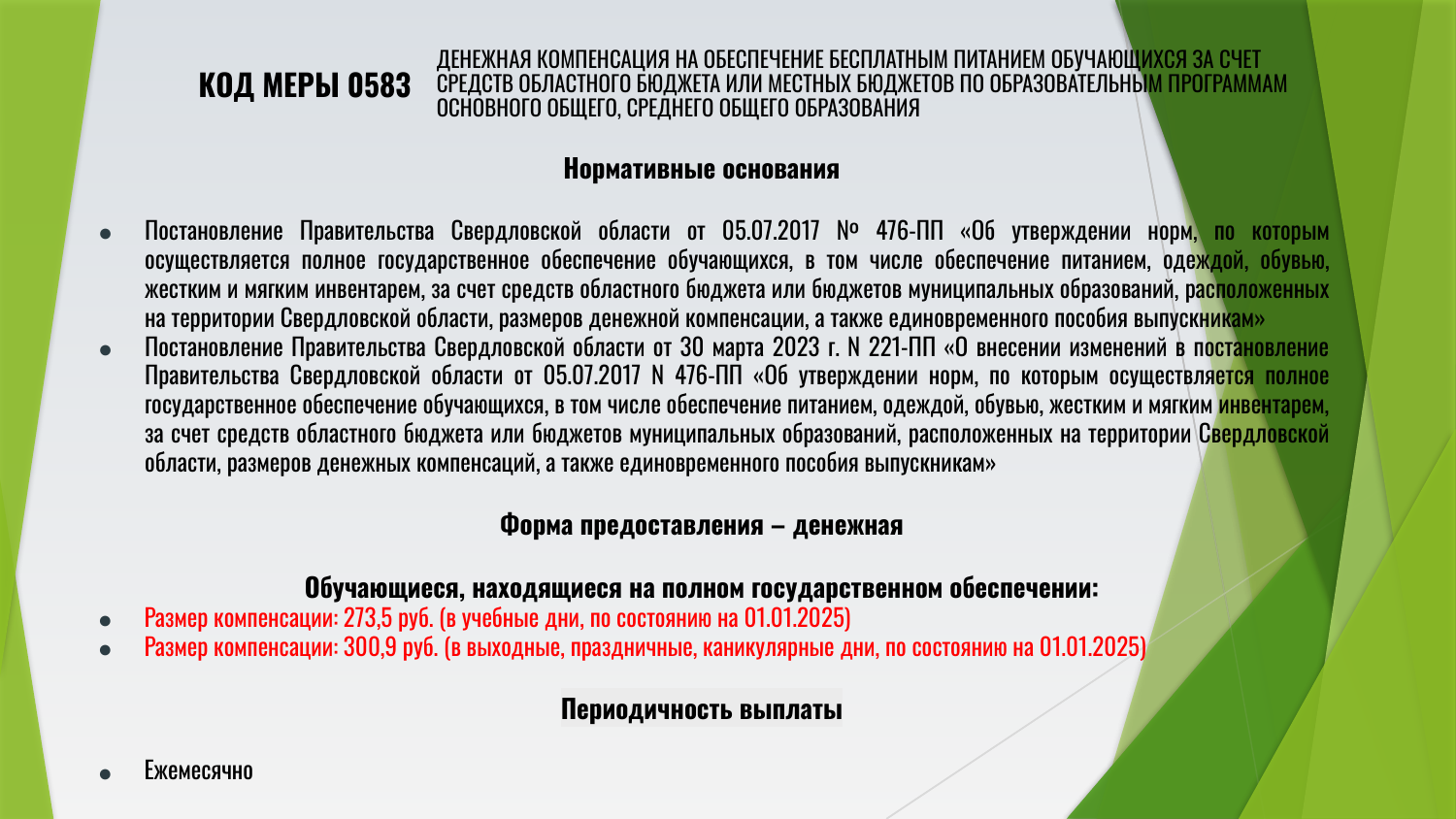

КОД МЕРЫ 0583
Денежная компенсация на обеспечение бесплатным питанием обучающихся за счет средств областного бюджета или местных бюджетов по образовательным программам основного общего, среднего общего образования
Нормативные основания

Постановление Правительства Свердловской области от 05.07.2017 № 476-ПП «Об утверждении норм, по которым осуществляется полное государственное обеспечение обучающихся, в том числе обеспечение питанием, одеждой, обувью, жестким и мягким инвентарем, за счет средств областного бюджета или бюджетов муниципальных образований, расположенных на территории Свердловской области, размеров денежной компенсации, а также единовременного пособия выпускникам»
Постановление Правительства Свердловской области от 30 марта 2023 г. N 221-ПП «О внесении изменений в постановление Правительства Свердловской области от 05.07.2017 N 476-ПП «Об утверждении норм, по которым осуществляется полное государственное обеспечение обучающихся, в том числе обеспечение питанием, одеждой, обувью, жестким и мягким инвентарем, за счет средств областного бюджета или бюджетов муниципальных образований, расположенных на территории Свердловской области, размеров денежных компенсаций, а также единовременного пособия выпускникам»

Форма предоставления – денежная

Обучающиеся, находящиеся на полном государственном обеспечении:
Размер компенсации: 273,5 руб. (в учебные дни, по состоянию на 01.01.2025)
Размер компенсации: 300,9 руб. (в выходные, праздничные, каникулярные дни, по состоянию на 01.01.2025)

Периодичность выплаты

Ежемесячно